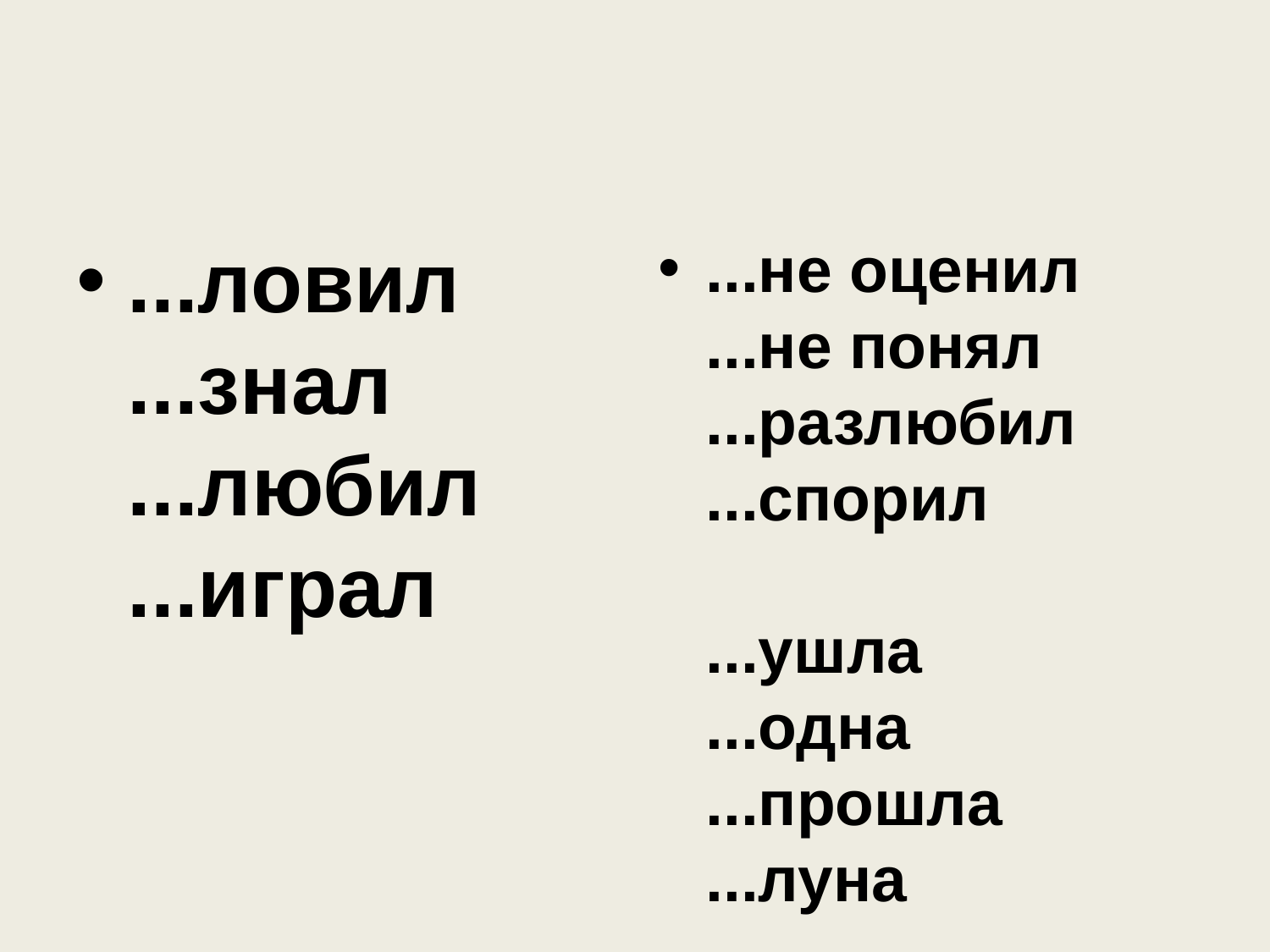

#
...ловил
...знал
...любил
...играл
...не оценил
...не понял
...разлюбил
...спорил
...ушла
...одна
...прошла
...луна